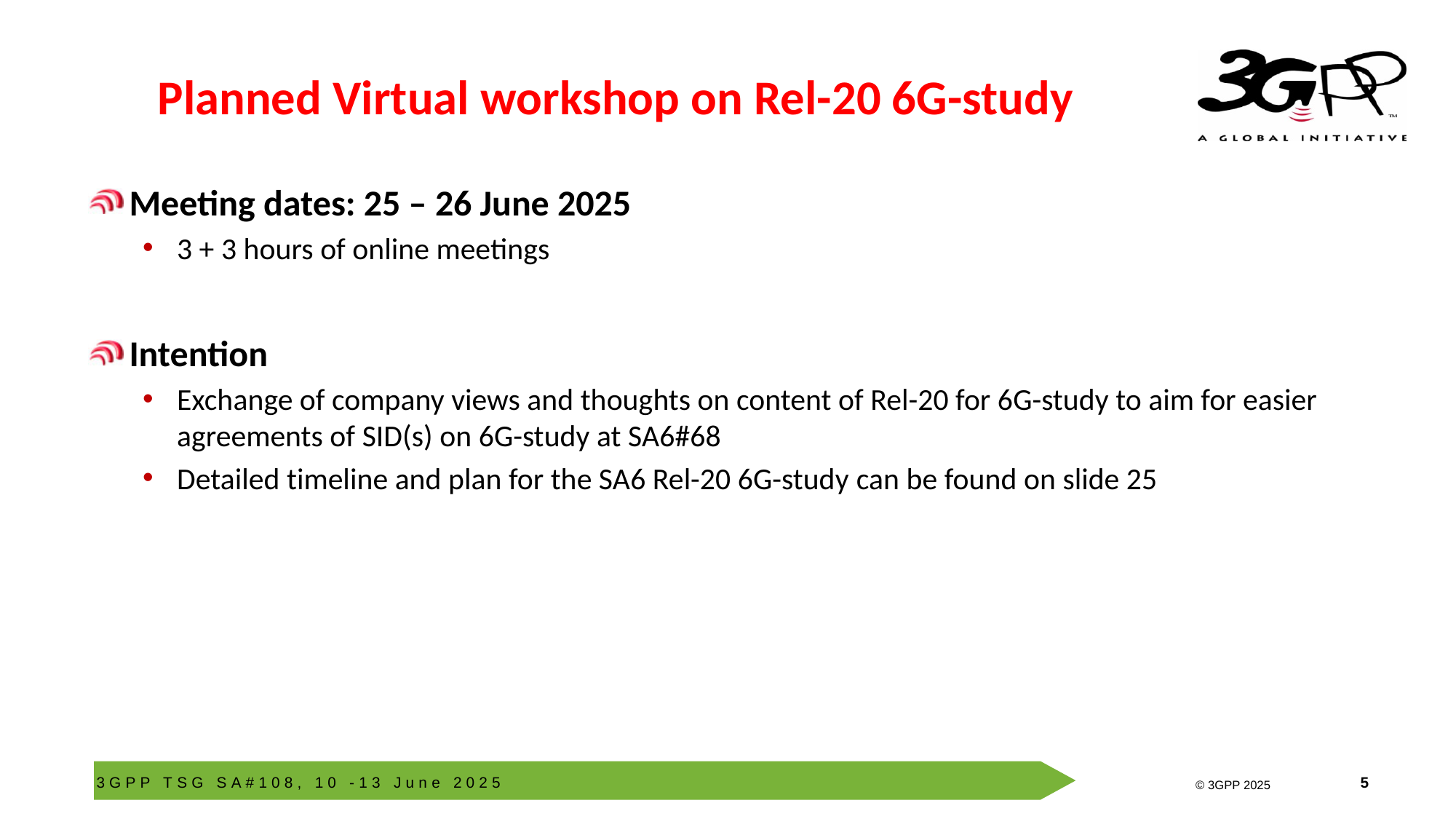

# Planned Virtual workshop on Rel-20 6G-study
Meeting dates: 25 – 26 June 2025
3 + 3 hours of online meetings

Intention
Exchange of company views and thoughts on content of Rel-20 for 6G-study to aim for easier agreements of SID(s) on 6G-study at SA6#68
Detailed timeline and plan for the SA6 Rel-20 6G-study can be found on slide 25